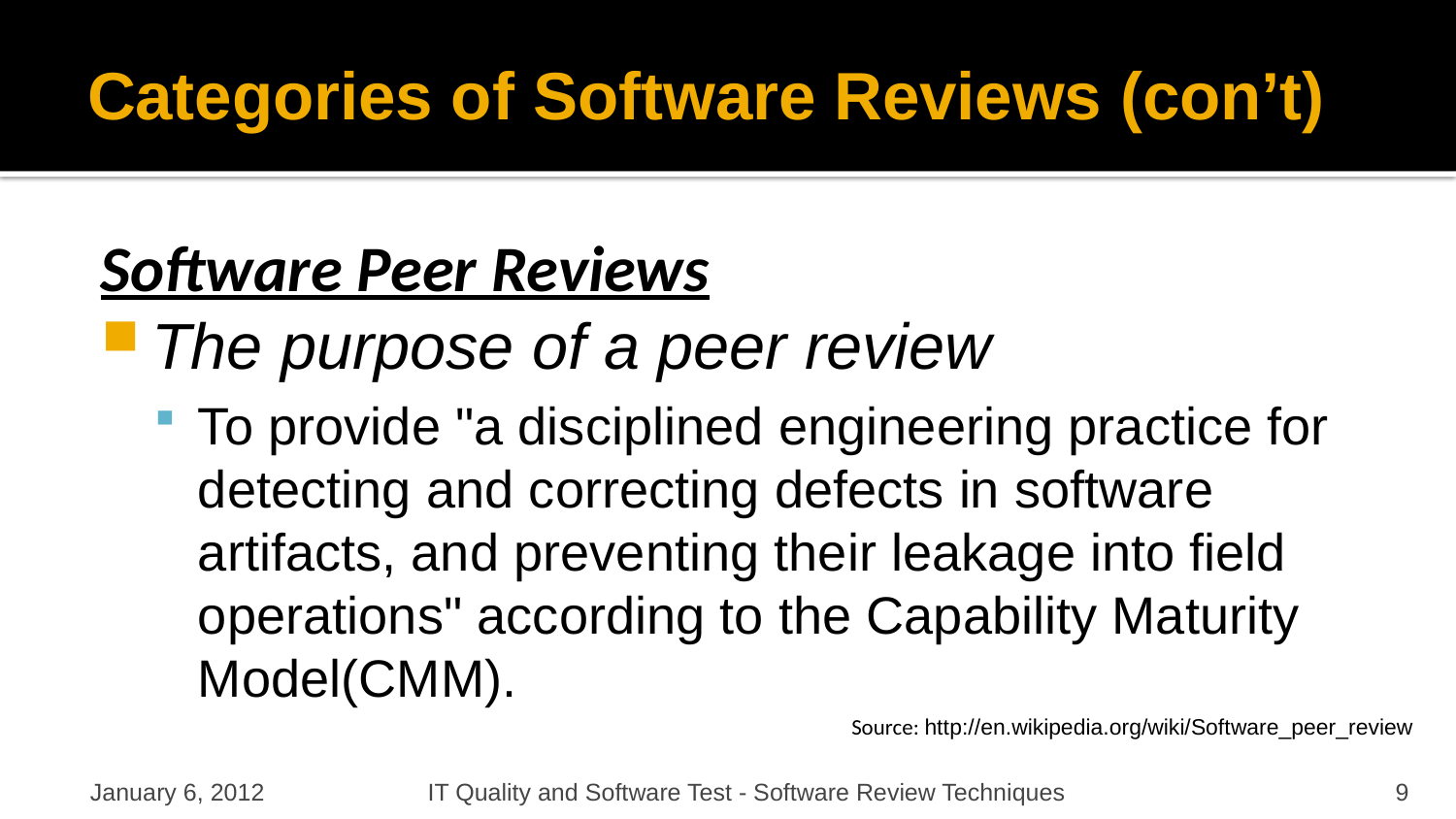

# Categories of Software Reviews (con’t)
Software Peer Reviews
The purpose of a peer review
To provide "a disciplined engineering practice for detecting and correcting defects in software artifacts, and preventing their leakage into field operations" according to the Capability Maturity Model(CMM).

Source: http://en.wikipedia.org/wiki/Software_peer_review
January 6, 2012
IT Quality and Software Test - Software Review Techniques
9